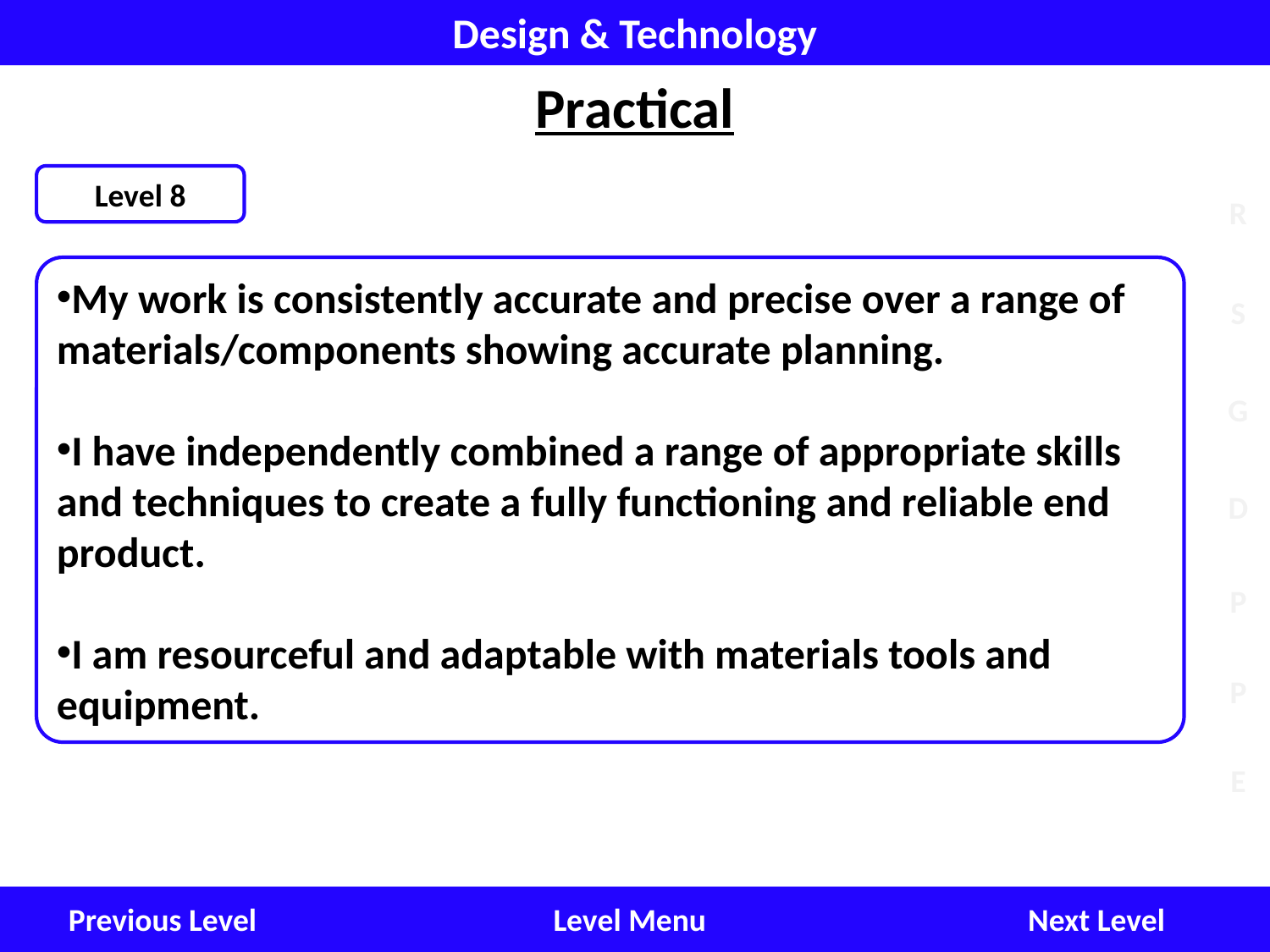

Design & Technology
Practical
Level 8
My work is consistently accurate and precise over a range of materials/components showing accurate planning.

I have independently combined a range of appropriate skills and techniques to create a fully functioning and reliable end product.

I am resourceful and adaptable with materials tools and equipment.

Next Level
Level Menu
Previous Level